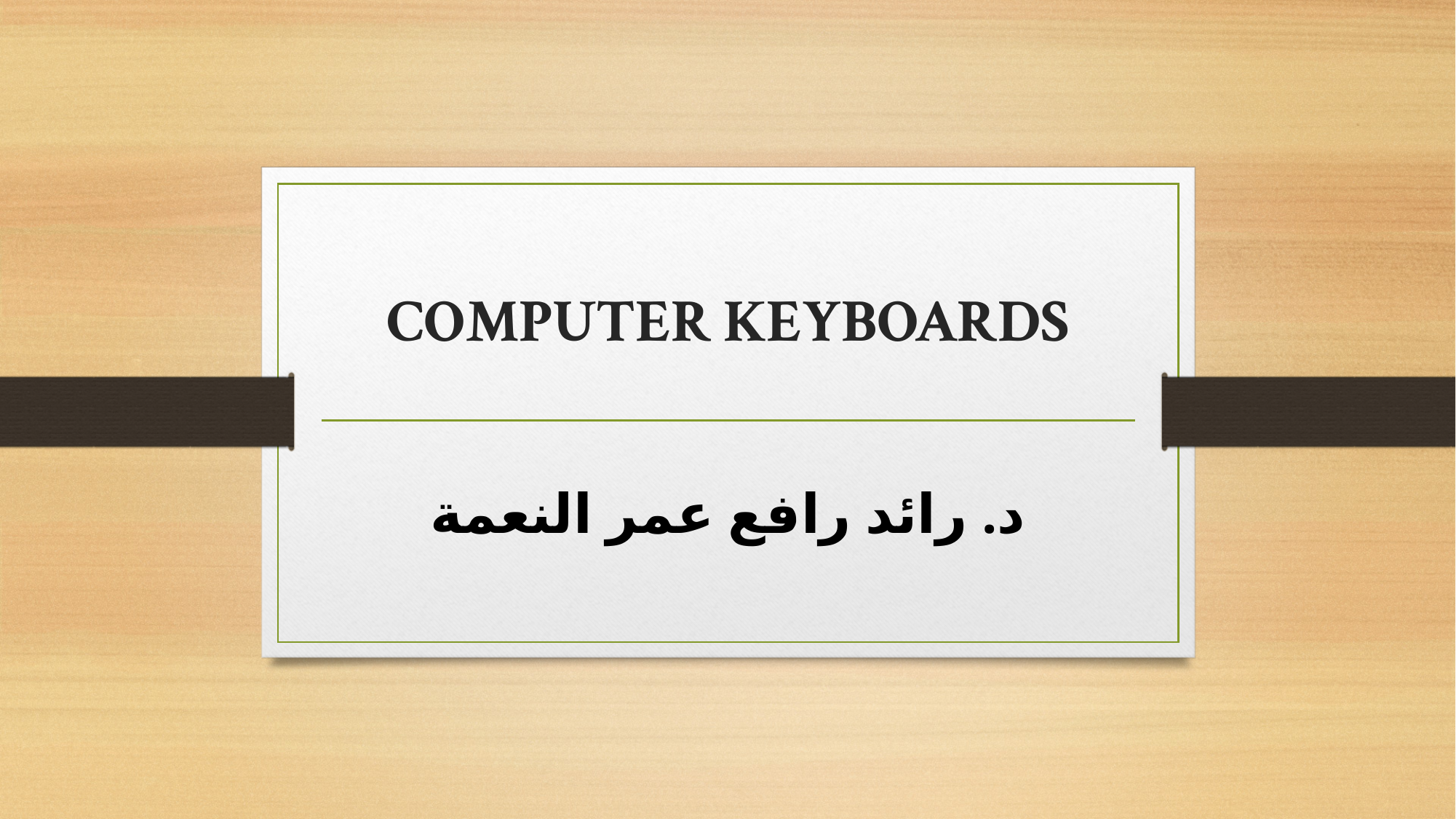

# COMPUTER KEYBOARDS
د. رائد رافع عمر النعمة